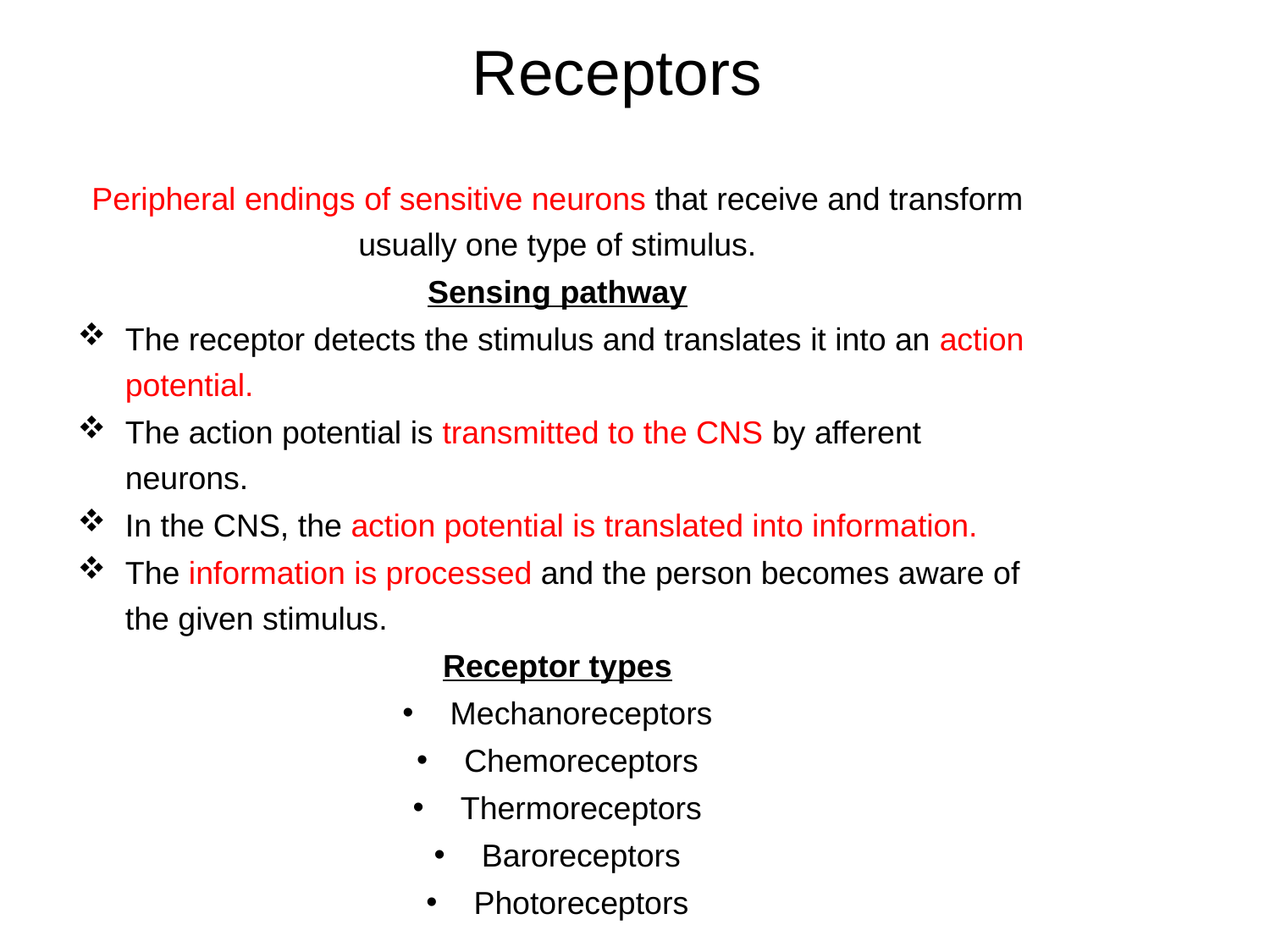

# Receptors
Peripheral endings of sensitive neurons that receive and transform usually one type of stimulus.
Sensing pathway
The receptor detects the stimulus and translates it into an action potential.
The action potential is transmitted to the CNS by afferent neurons.
In the CNS, the action potential is translated into information.
The information is processed and the person becomes aware of the given stimulus.
Receptor types
Mechanoreceptors
Chemoreceptors
Thermoreceptors
Baroreceptors
Photoreceptors